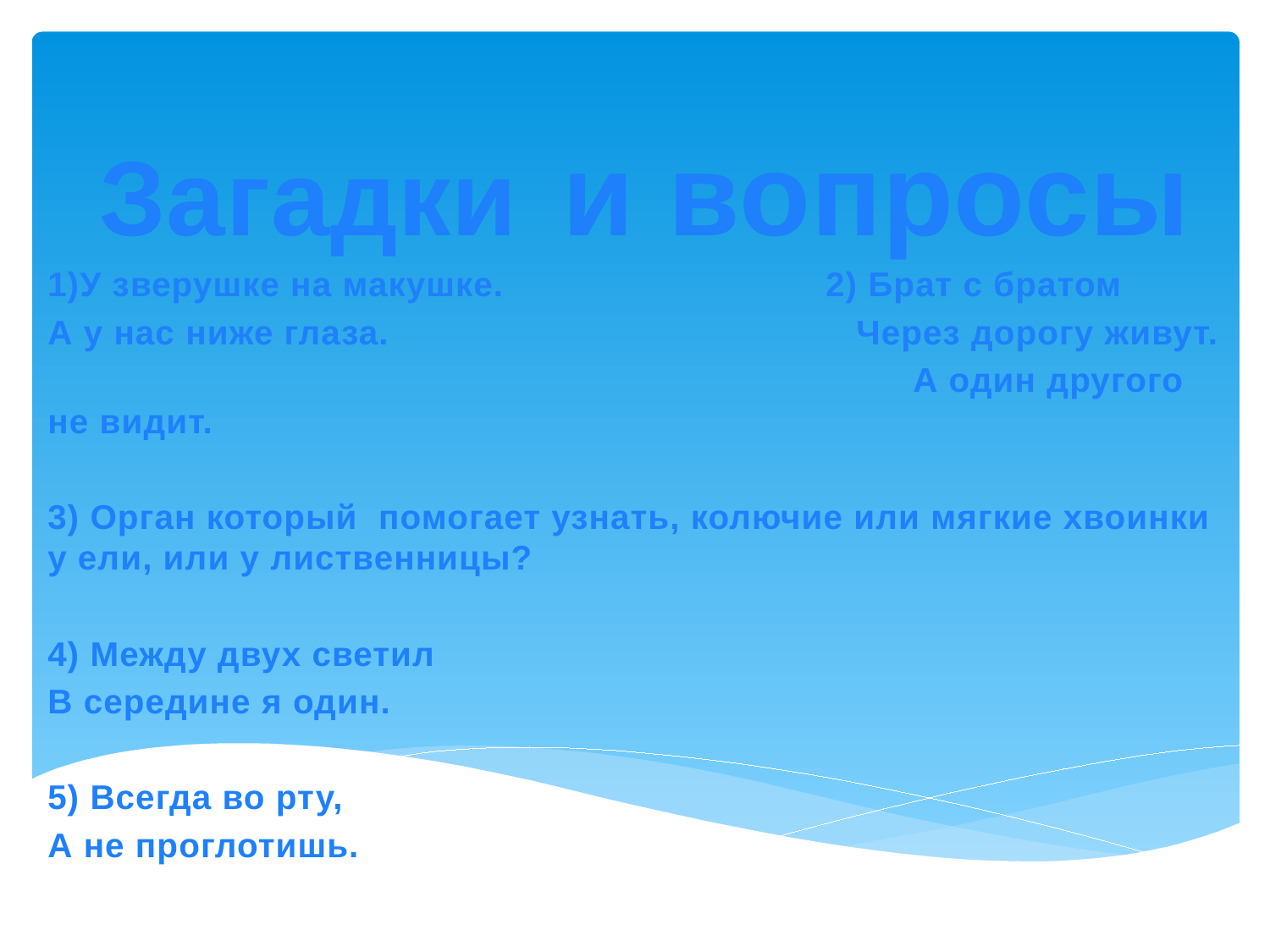

# Загадки и вопросы
1)У зверушке на макушке.                               2) Брат с братом
А у нас ниже глаза.                                             Через дорогу живут.
                                                                                   А один другого не видит.

3) Орган который  помогает узнать, колючие или мягкие хвоинки у ели, или у лиственницы?

4) Между двух светил
В середине я один.

5) Всегда во рту,
А не проглотишь.